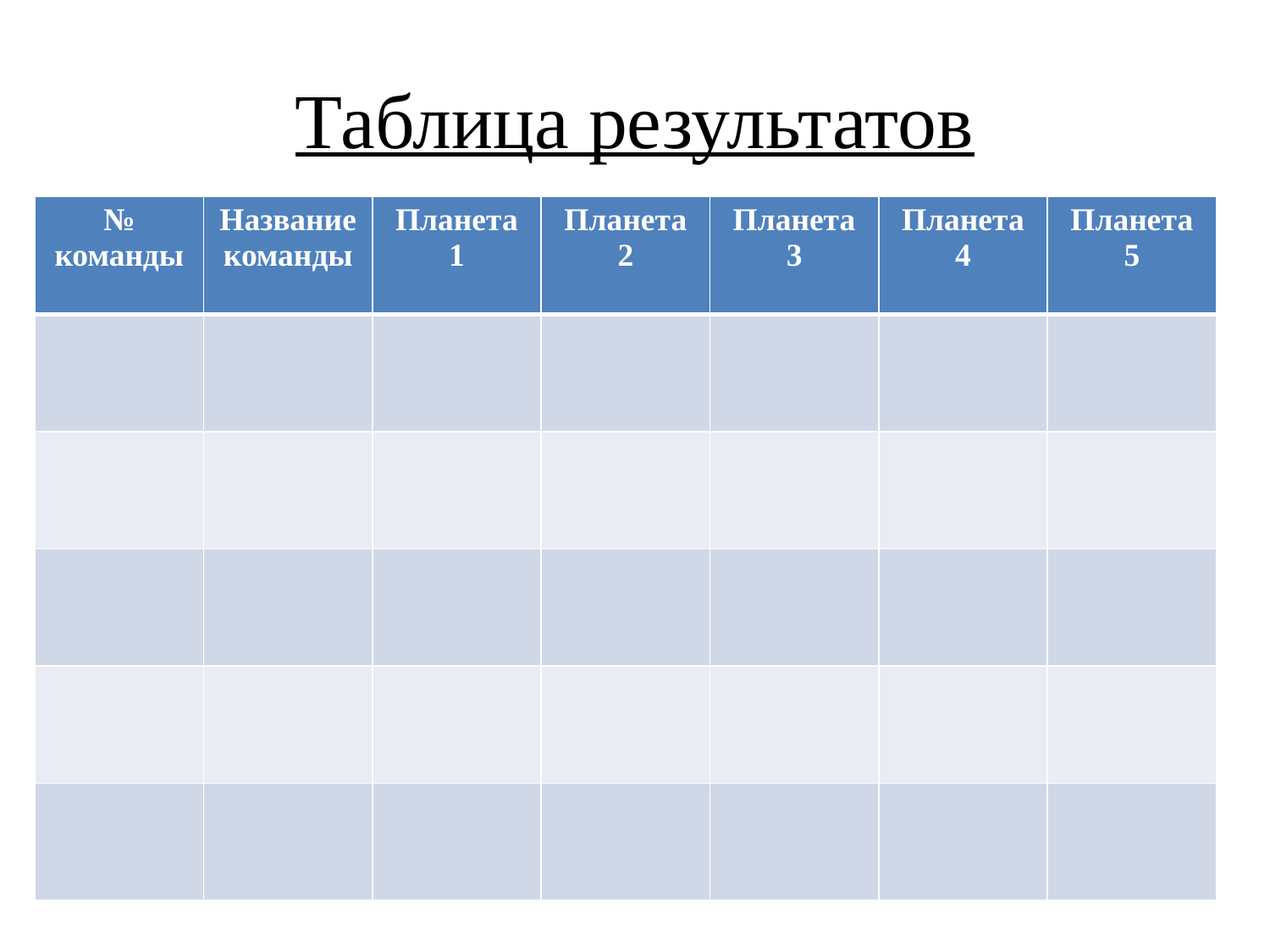

# Таблица результатов
| № команды | Название команды | Планета 1 | Планета 2 | Планета 3 | Планета 4 | Планета 5 |
| --- | --- | --- | --- | --- | --- | --- |
|  |  |  |  |  |  |  |
|  |  |  |  |  |  |  |
|  |  |  |  |  |  |  |
|  |  |  |  |  |  |  |
|  |  |  |  |  |  |  |